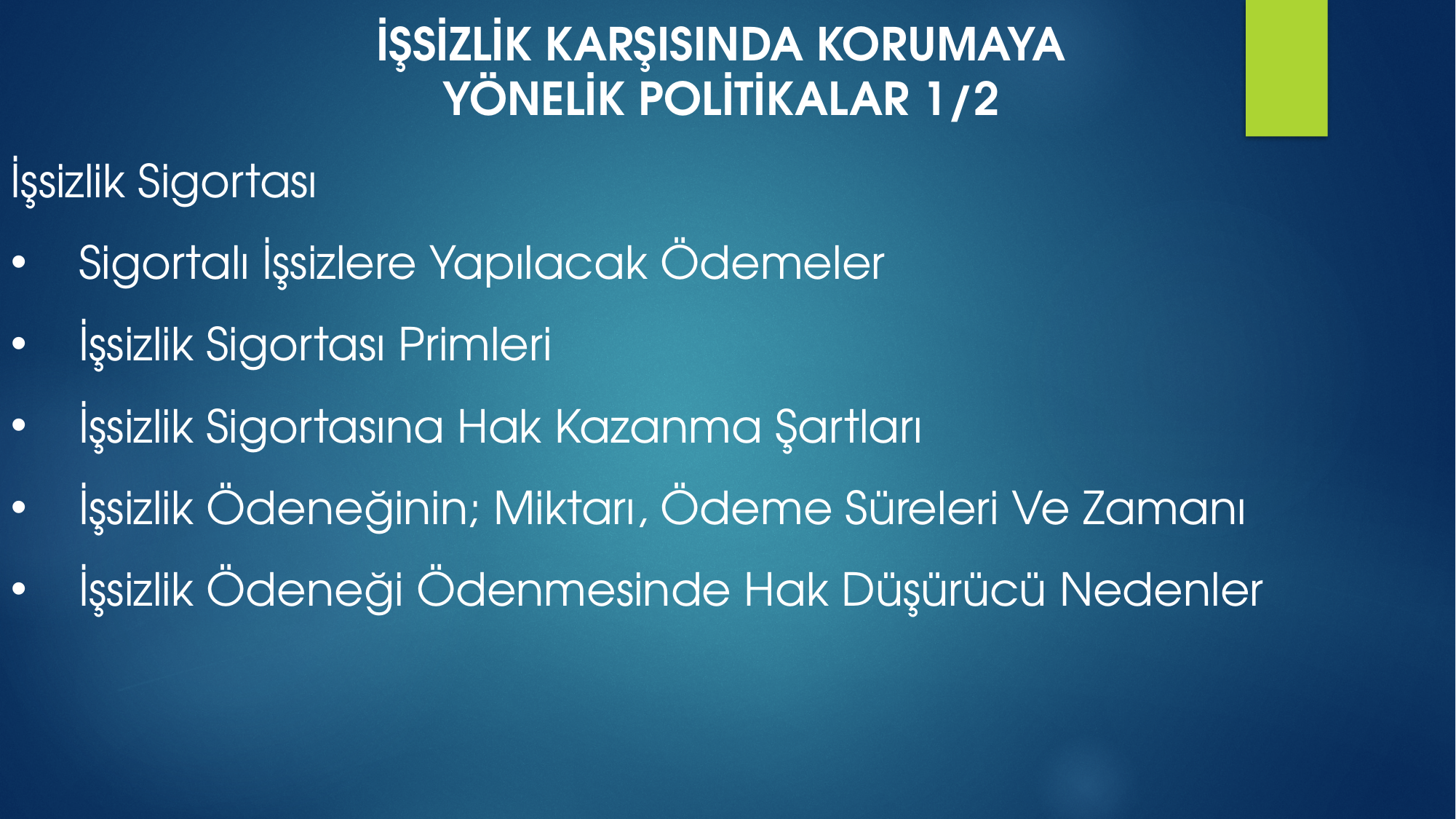

İŞSİZLİK KARŞISINDA KORUMAYA
YÖNELİK POLİTİKALAR 1/2
İşsizlik Sigortası
Sigortalı İşsizlere Yapılacak Ödemeler
İşsizlik Sigortası Primleri
İşsizlik Sigortasına Hak Kazanma Şartları
İşsizlik Ödeneğinin; Miktarı, Ödeme Süreleri Ve Zamanı
İşsizlik Ödeneği Ödenmesinde Hak Düşürücü Nedenler